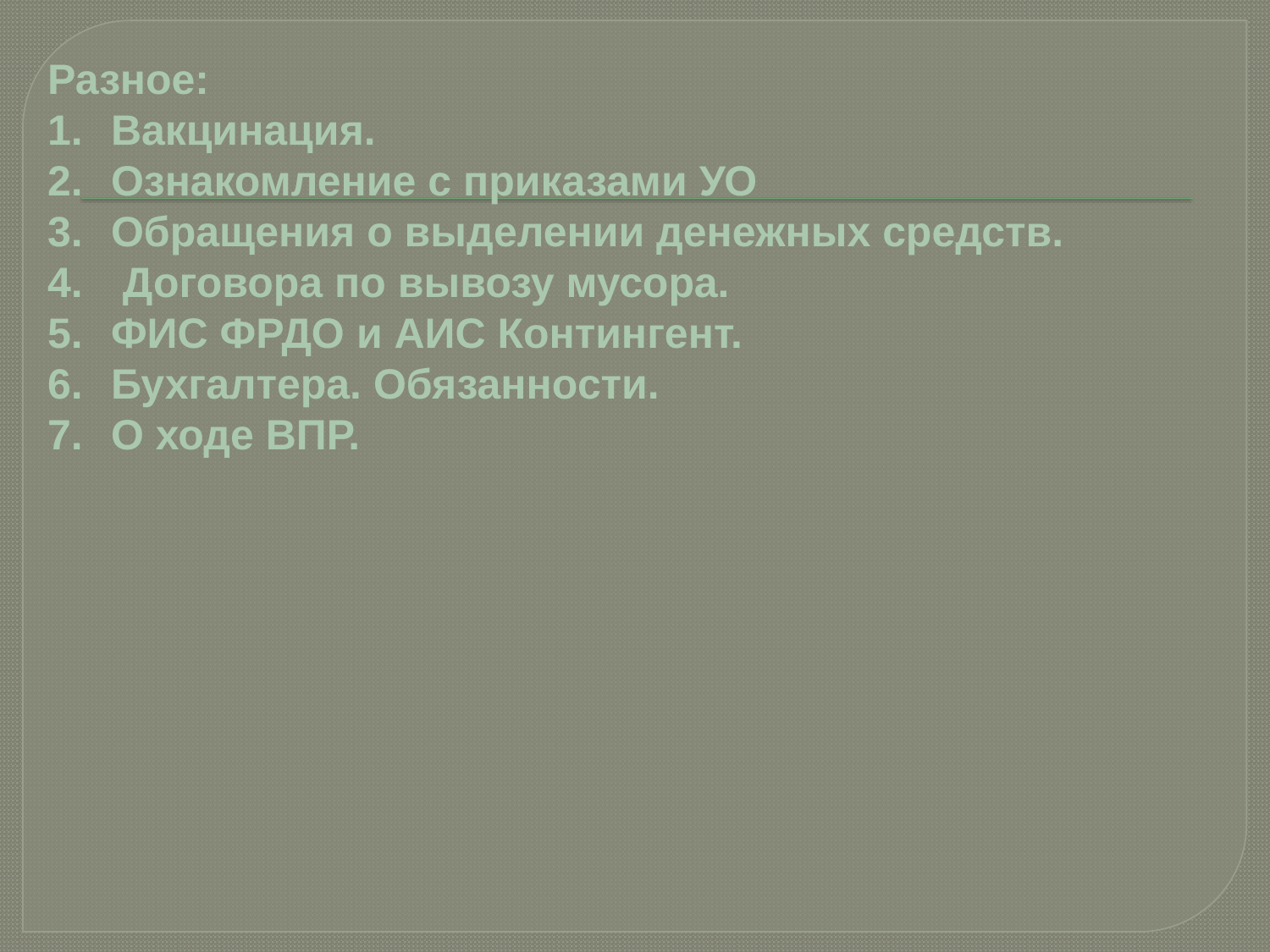

Разное:
Вакцинация.
Ознакомление с приказами УО
Обращения о выделении денежных средств.
 Договора по вывозу мусора.
ФИС ФРДО и АИС Контингент.
Бухгалтера. Обязанности.
О ходе ВПР.